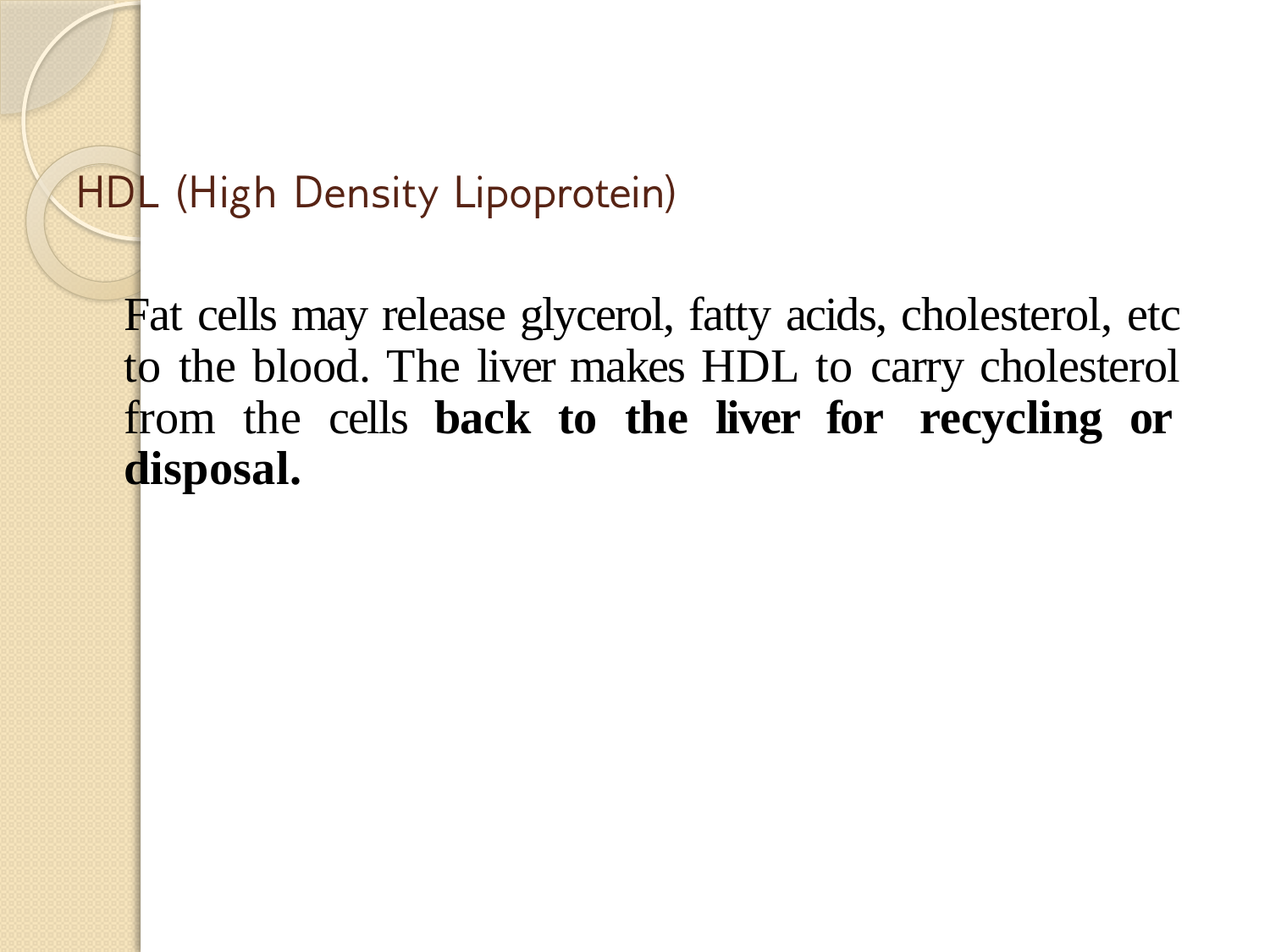

# HDL (High Density Lipoprotein)
Fat cells may release glycerol, fatty acids, cholesterol, etc  to the blood. The liver makes HDL to carry cholesterol  from the cells back to the liver for recycling or  disposal.